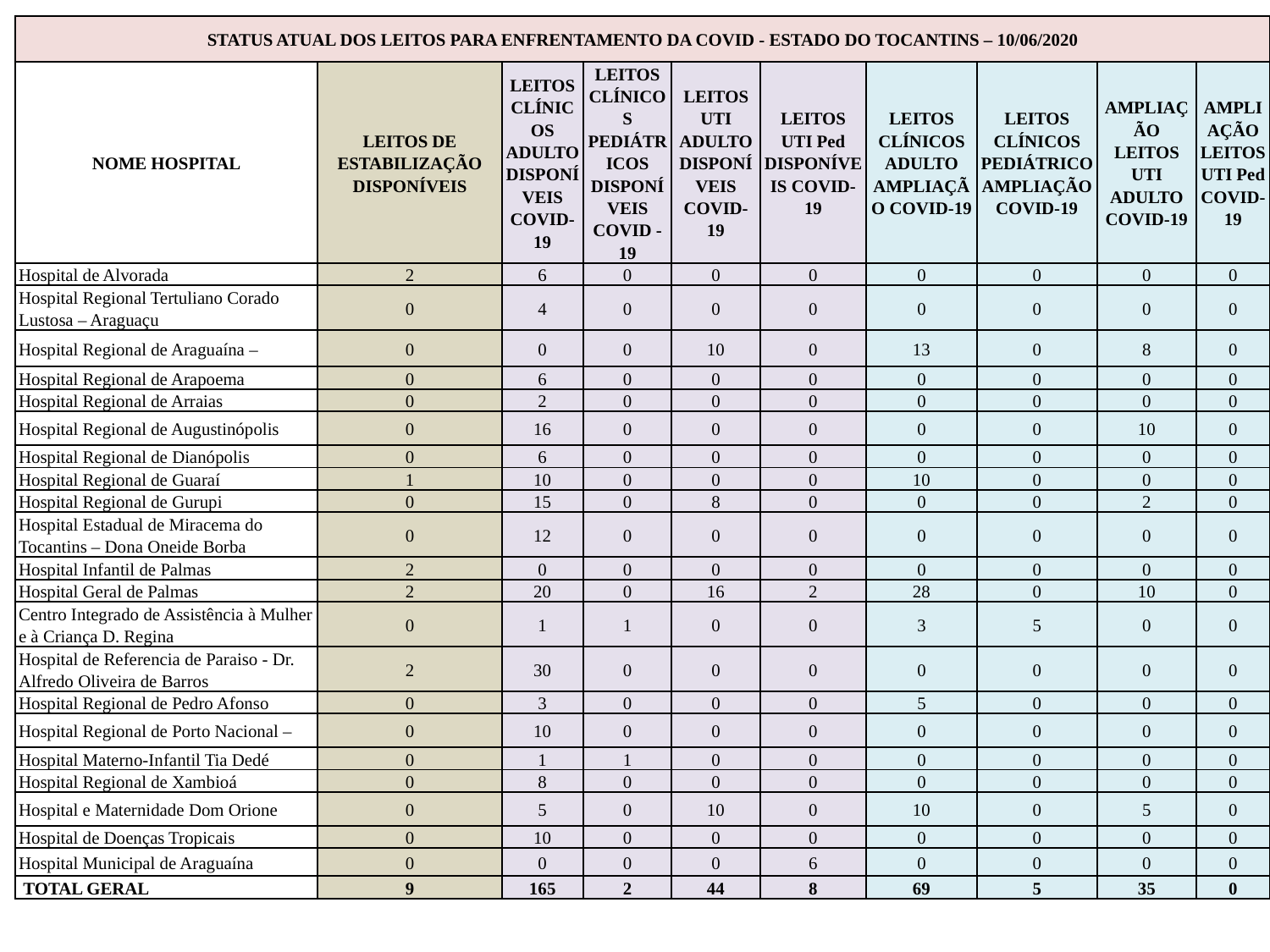

| STATUS ATUAL DOS LEITOS PARA ENFRENTAMENTO DA COVID - ESTADO DO TOCANTINS – 10/06/2020 |  |  |  |  |  |  |  |  |  |
| --- | --- | --- | --- | --- | --- | --- | --- | --- | --- |
| NOME HOSPITAL | LEITOS DE ESTABILIZAÇÃO DISPONÍVEIS | LEITOS CLÍNICOS ADULTO DISPONÍVEIS COVID-19 | LEITOS CLÍNICOS PEDIÁTRICOS DISPONÍVEIS COVID -19 | LEITOS UTI ADULTO DISPONÍVEIS COVID-19 | LEITOS UTI Ped DISPONÍVEIS COVID-19 | LEITOS CLÍNICOS ADULTO AMPLIAÇÃO COVID-19 | LEITOS CLÍNICOS PEDIÁTRICO AMPLIAÇÃO COVID-19 | AMPLIAÇÃO LEITOS UTI ADULTO COVID-19 | AMPLIAÇÃO LEITOS UTI Ped COVID-19 |
| Hospital de Alvorada | 2 | 6 | 0 | 0 | 0 | 0 | 0 | 0 | 0 |
| Hospital Regional Tertuliano Corado Lustosa – Araguaçu | 0 | 4 | 0 | 0 | 0 | 0 | 0 | 0 | 0 |
| Hospital Regional de Araguaína – | 0 | 0 | 0 | 10 | 0 | 13 | 0 | 8 | 0 |
| Hospital Regional de Arapoema | 0 | 6 | 0 | 0 | 0 | 0 | 0 | 0 | 0 |
| Hospital Regional de Arraias | 0 | 2 | 0 | 0 | 0 | 0 | 0 | 0 | 0 |
| Hospital Regional de Augustinópolis | 0 | 16 | 0 | 0 | 0 | 0 | 0 | 10 | 0 |
| Hospital Regional de Dianópolis | 0 | 6 | 0 | 0 | 0 | 0 | 0 | 0 | 0 |
| Hospital Regional de Guaraí | 1 | 10 | 0 | 0 | 0 | 10 | 0 | 0 | 0 |
| Hospital Regional de Gurupi | 0 | 15 | 0 | 8 | 0 | 0 | 0 | 2 | 0 |
| Hospital Estadual de Miracema do Tocantins – Dona Oneide Borba | 0 | 12 | 0 | 0 | 0 | 0 | 0 | 0 | 0 |
| Hospital Infantil de Palmas | 2 | 0 | 0 | 0 | 0 | 0 | 0 | 0 | 0 |
| Hospital Geral de Palmas | 2 | 20 | 0 | 16 | 2 | 28 | 0 | 10 | 0 |
| Centro Integrado de Assistência à Mulher e à Criança D. Regina | 0 | 1 | 1 | 0 | 0 | 3 | 5 | 0 | 0 |
| Hospital de Referencia de Paraiso - Dr. Alfredo Oliveira de Barros | 2 | 30 | 0 | 0 | 0 | 0 | 0 | 0 | 0 |
| Hospital Regional de Pedro Afonso | 0 | 3 | 0 | 0 | 0 | 5 | 0 | 0 | 0 |
| Hospital Regional de Porto Nacional – | 0 | 10 | 0 | 0 | 0 | 0 | 0 | 0 | 0 |
| Hospital Materno-Infantil Tia Dedé | 0 | 1 | 1 | 0 | 0 | 0 | 0 | 0 | 0 |
| Hospital Regional de Xambioá | 0 | 8 | 0 | 0 | 0 | 0 | 0 | 0 | 0 |
| Hospital e Maternidade Dom Orione | 0 | 5 | 0 | 10 | 0 | 10 | 0 | 5 | 0 |
| Hospital de Doenças Tropicais | 0 | 10 | 0 | 0 | 0 | 0 | 0 | 0 | 0 |
| Hospital Municipal de Araguaína | 0 | 0 | 0 | 0 | 6 | 0 | 0 | 0 | 0 |
| TOTAL GERAL | 9 | 165 | 2 | 44 | 8 | 69 | 5 | 35 | 0 |